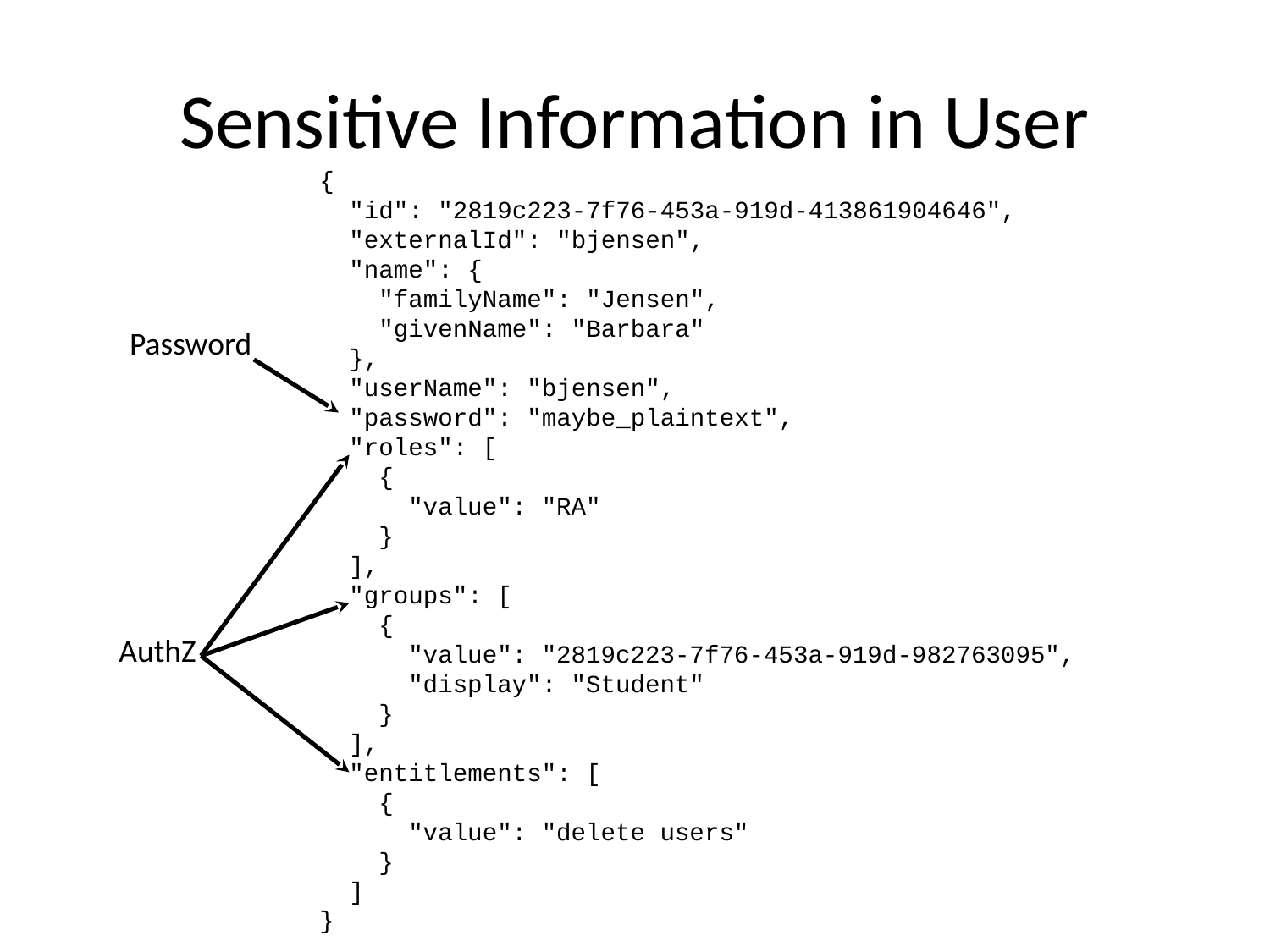

# Sensitive Information in User
{
  "id": "2819c223-7f76-453a-919d-413861904646",
  "externalId": "bjensen",
  "name": {
    "familyName": "Jensen",
    "givenName": "Barbara"
  },
  "userName": "bjensen",
  "password": "maybe_plaintext",
  "roles": [
    {
      "value": "RA"
    }
  ],
  "groups": [
    {
      "value": "2819c223-7f76-453a-919d-982763095",
      "display": "Student"
    }
  ],
  "entitlements": [
    {
      "value": "delete users"
    }
  ]
}
Password
AuthZ